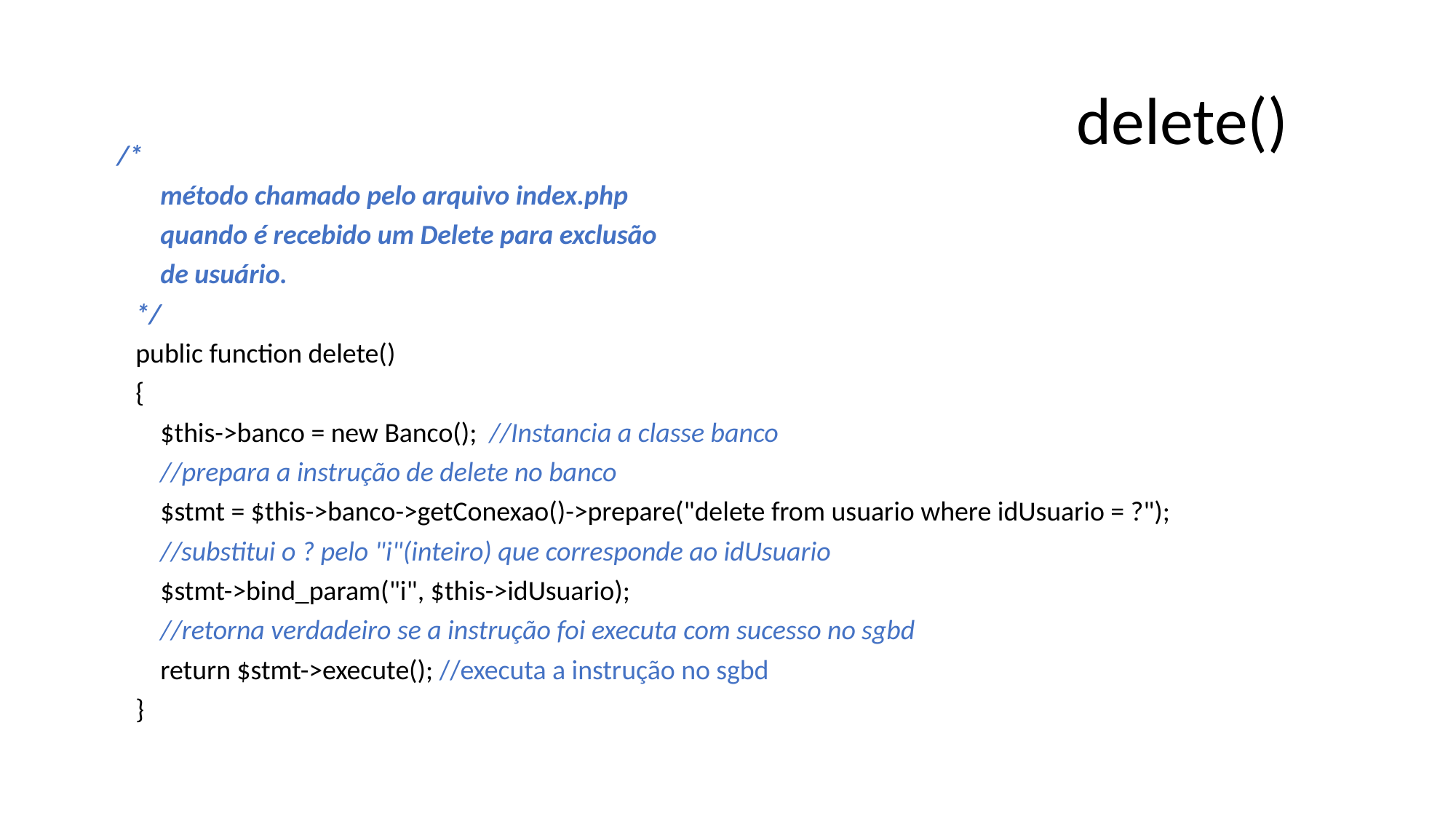

# delete()
 /*
        método chamado pelo arquivo index.php
        quando é recebido um Delete para exclusão
        de usuário.
    */
    public function delete()
    {
        $this->banco = new Banco();  //Instancia a classe banco
        //prepara a instrução de delete no banco
        $stmt = $this->banco->getConexao()->prepare("delete from usuario where idUsuario = ?");
        //substitui o ? pelo "i"(inteiro) que corresponde ao idUsuario
        $stmt->bind_param("i", $this->idUsuario);
        //retorna verdadeiro se a instrução foi executa com sucesso no sgbd
        return $stmt->execute(); //executa a instrução no sgbd
    }